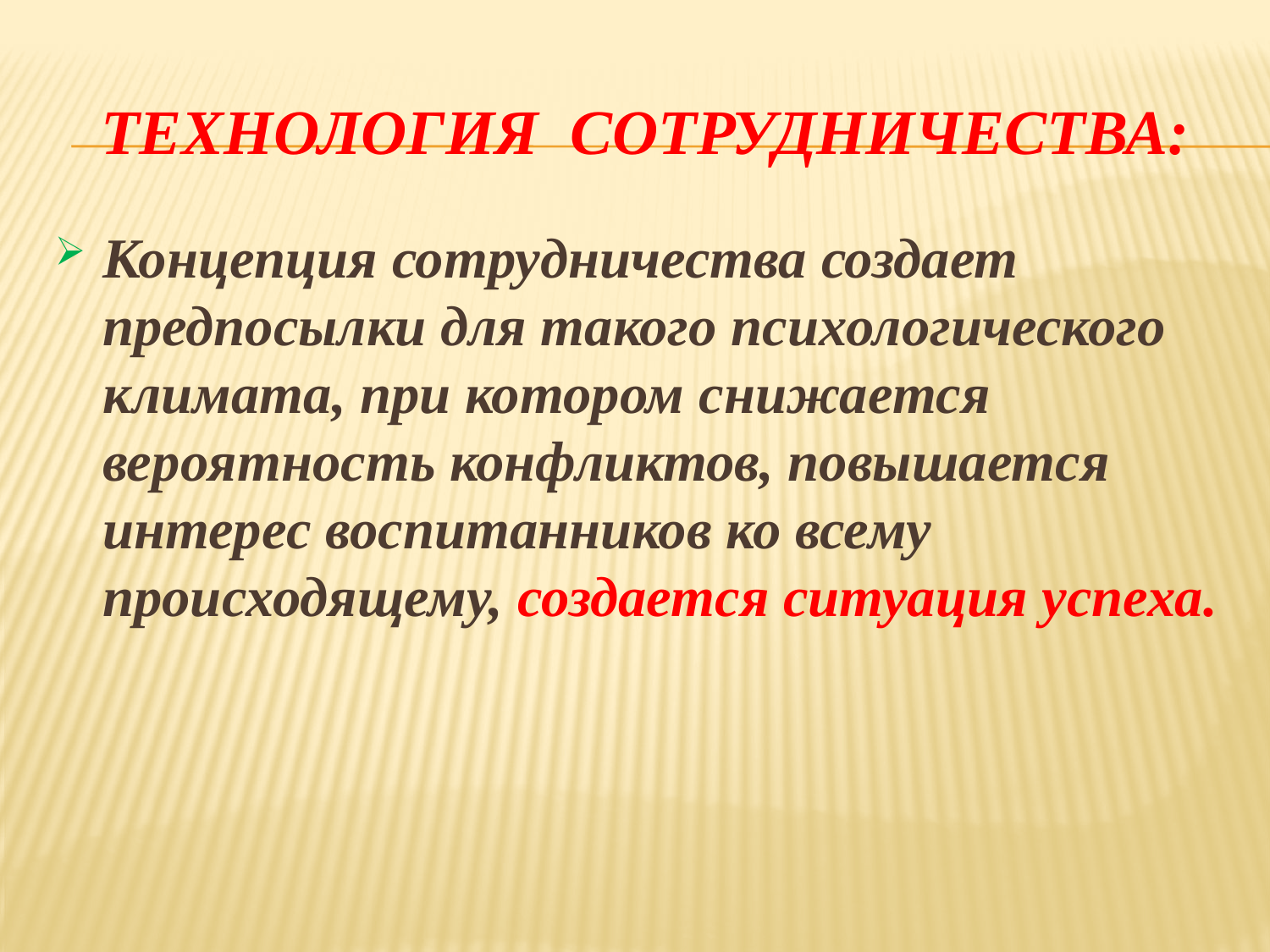

# Технология  сотрудничества:
Концепция сотрудничества создает предпосылки для такого психологического климата, при котором снижается вероятность конфликтов, повышается интерес воспитанников ко всему происходящему, создается ситуация успеха.